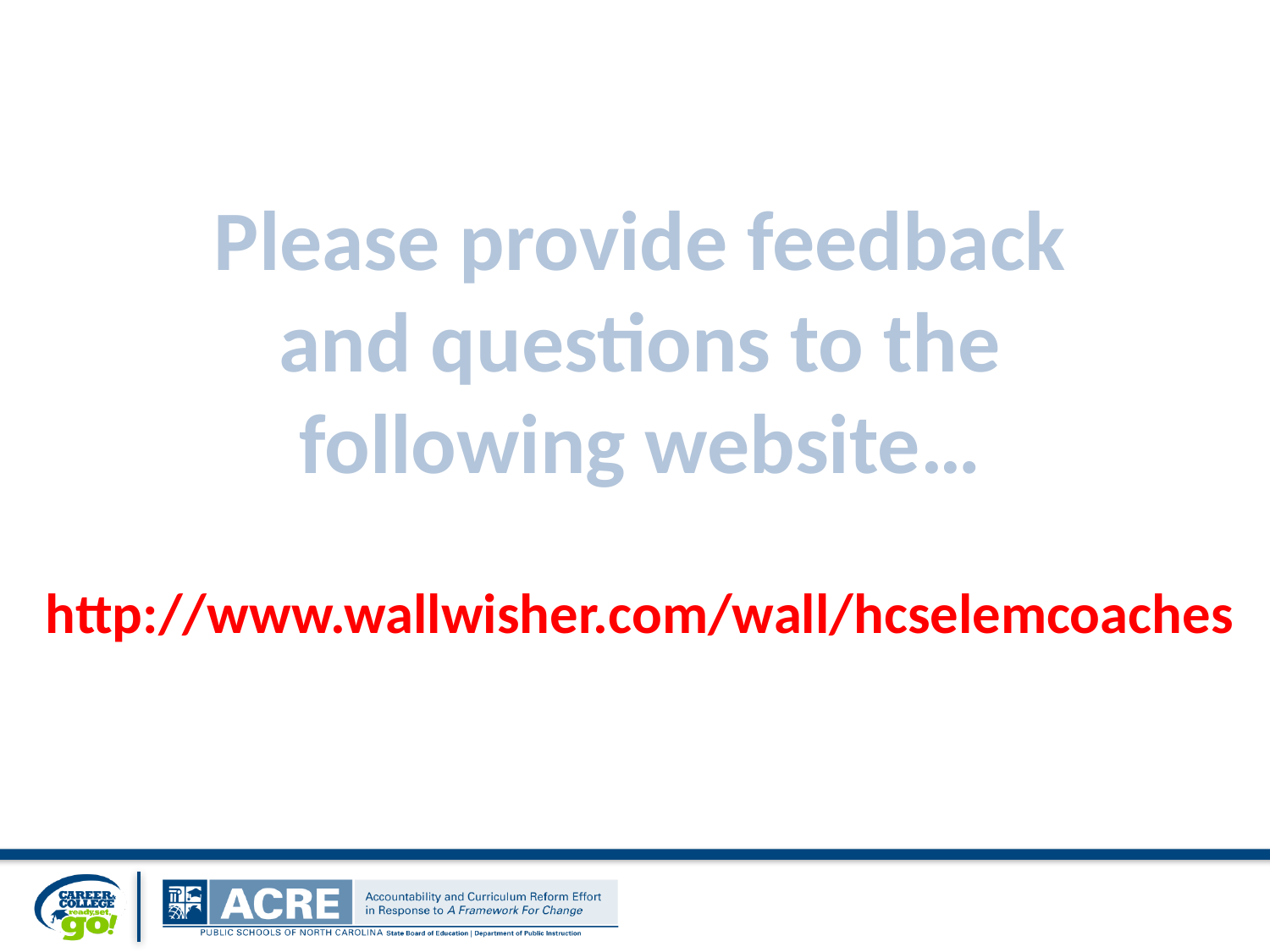

Please provide feedback and questions to the following website…
http://www.wallwisher.com/wall/hcselemcoaches